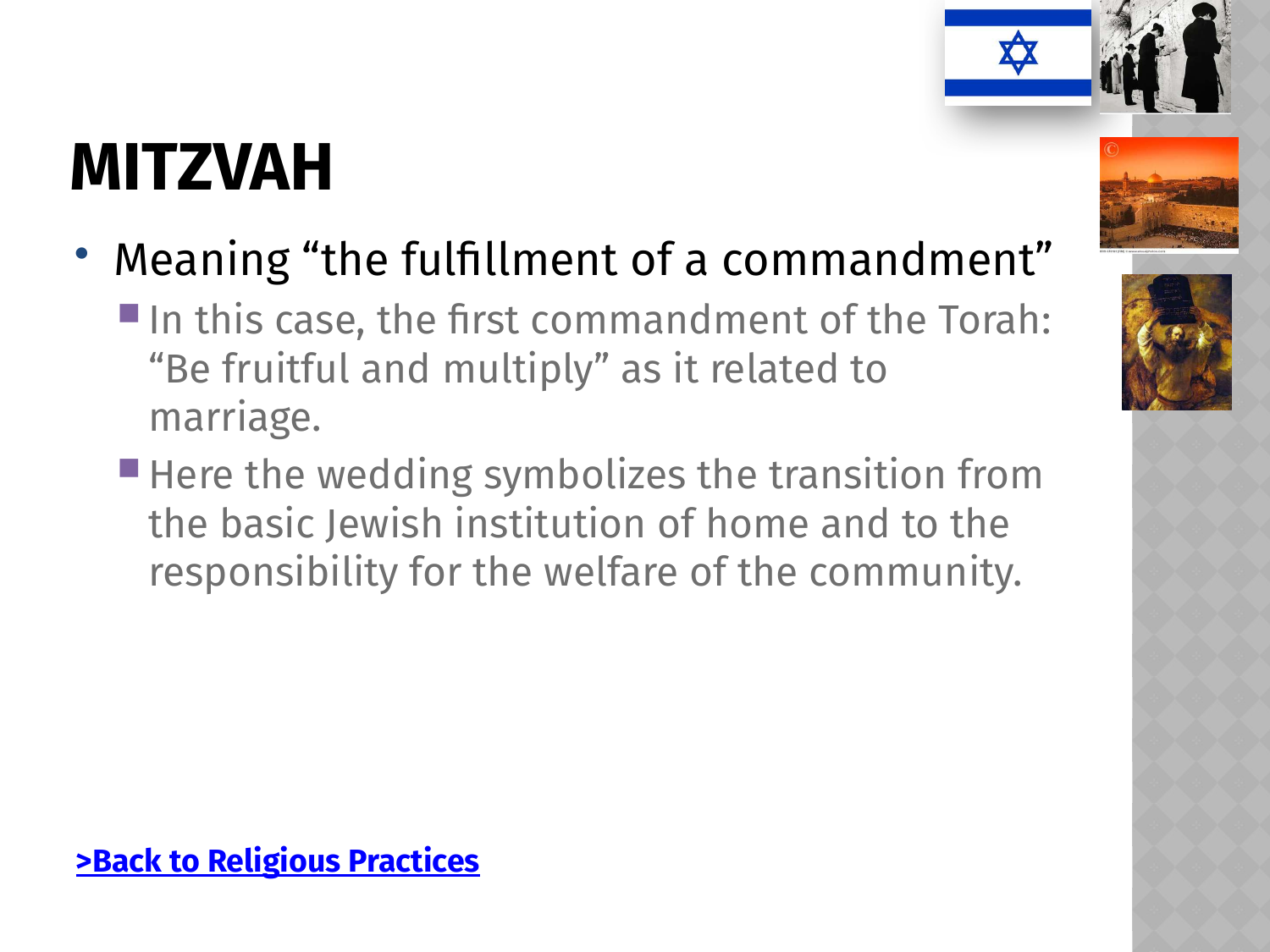

# Mitzvah
Meaning “the fulfillment of a commandment”
In this case, the first commandment of the Torah: “Be fruitful and multiply” as it related to marriage.
Here the wedding symbolizes the transition from the basic Jewish institution of home and to the responsibility for the welfare of the community.
>Back to Religious Practices